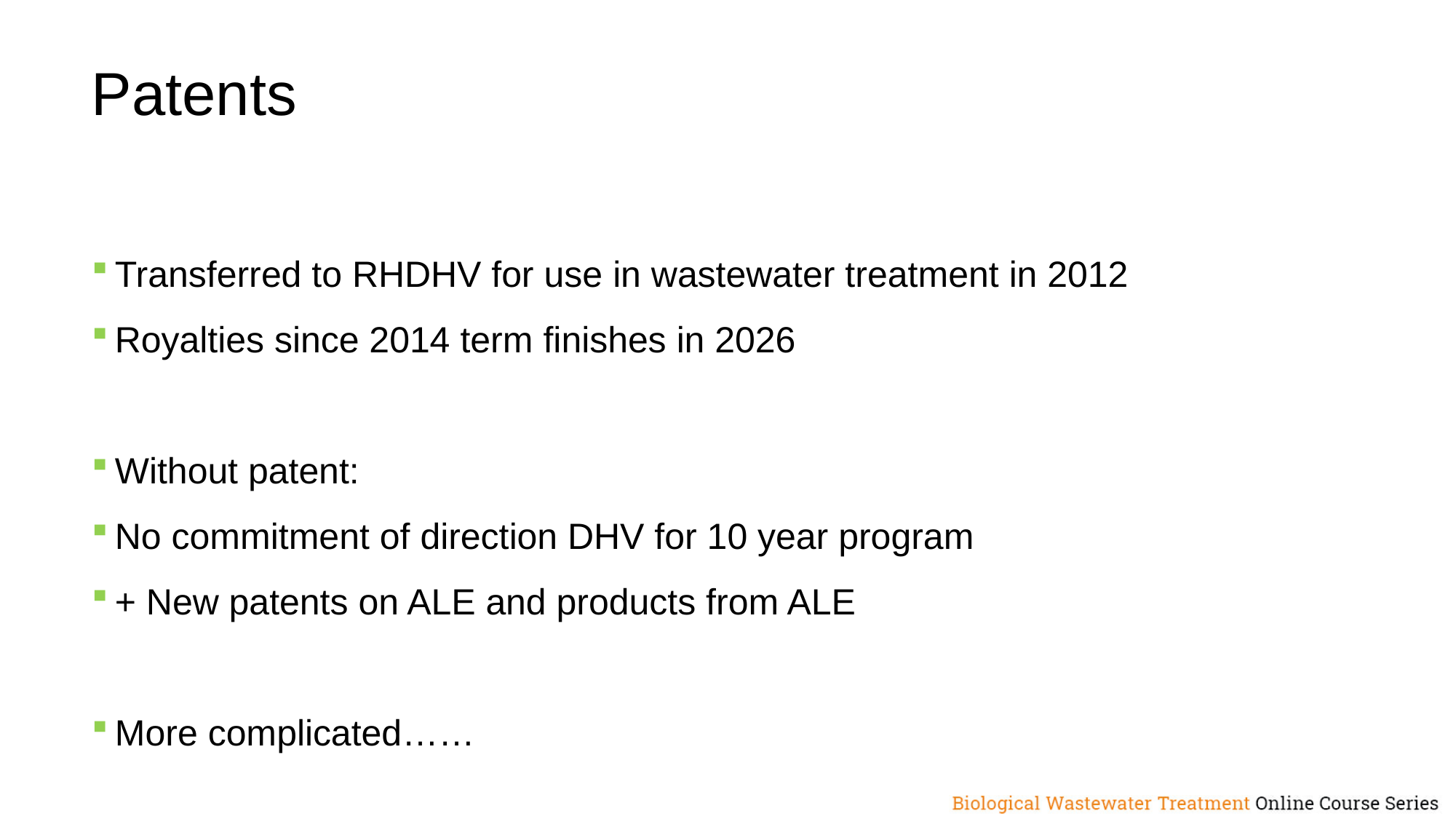

Patents
Transferred to RHDHV for use in wastewater treatment in 2012
Royalties since 2014 term finishes in 2026

Without patent:
No commitment of direction DHV for 10 year program
+ New patents on ALE and products from ALE

More complicated……